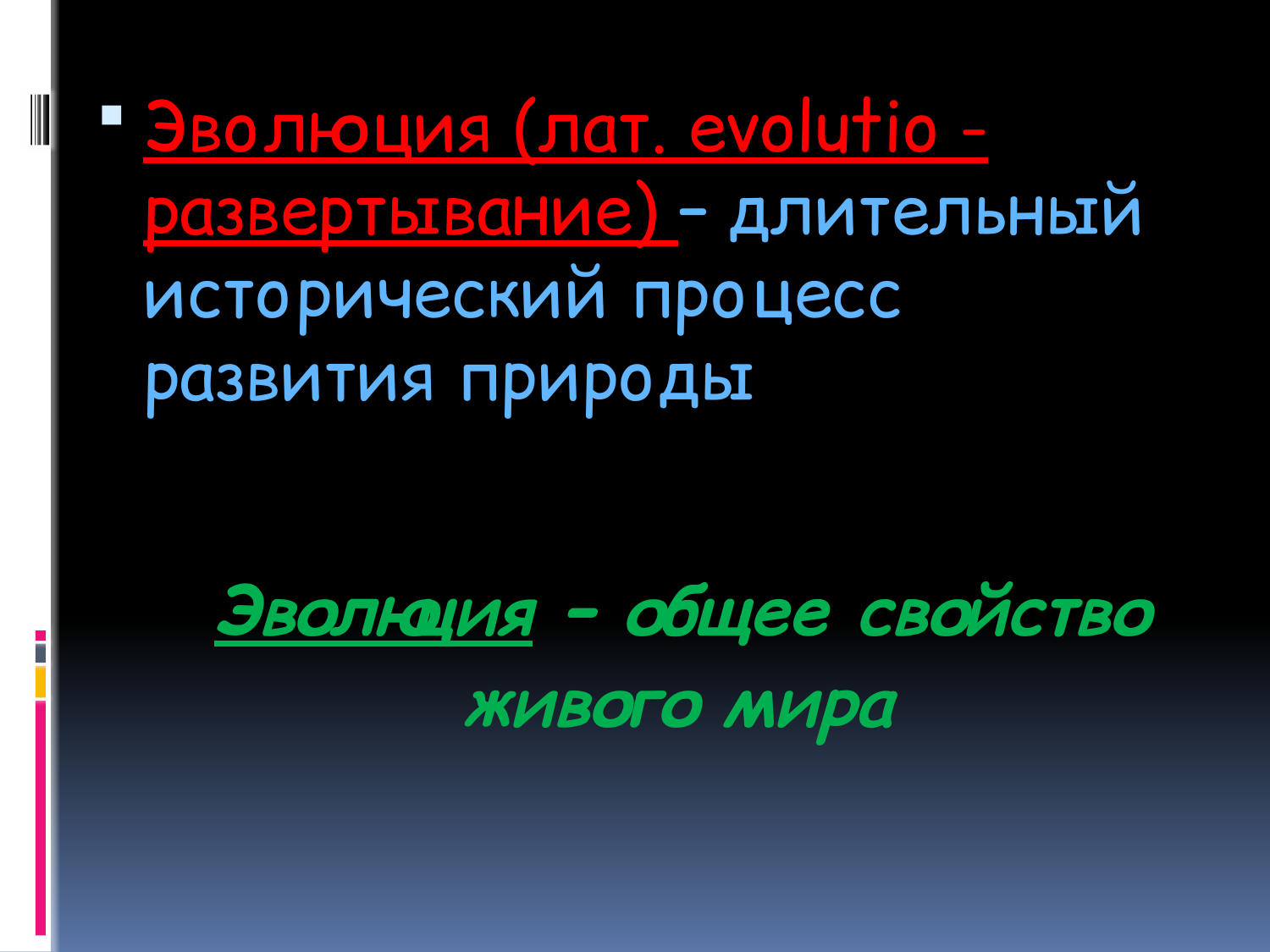

Эволюция (лат. evolutio - развертывание) – длительный исторический процесс развития природы

 Эволюция – общее свойство живого мира